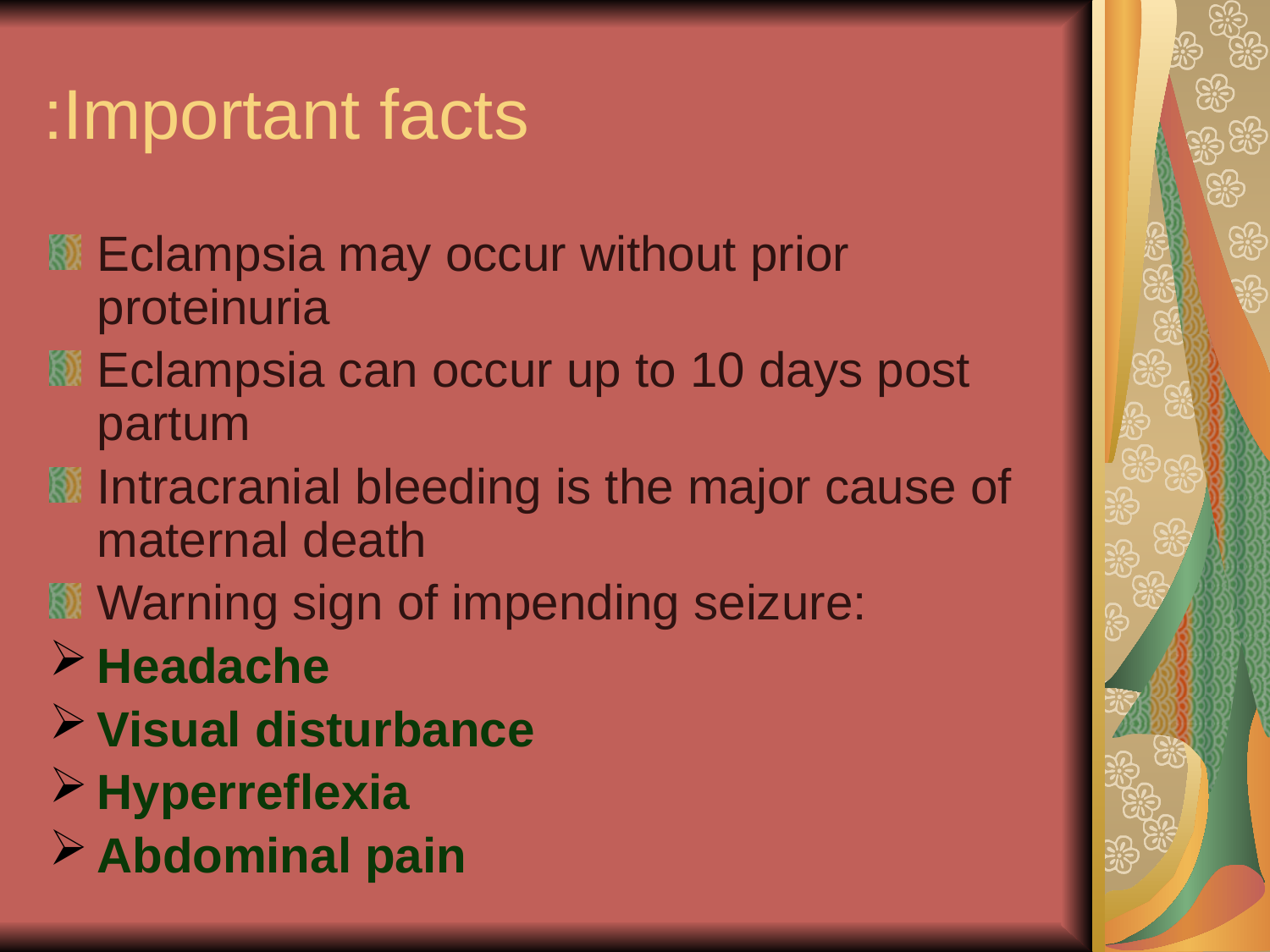

# Important facts:
Eclampsia may occur without prior proteinuria
Eclampsia can occur up to 10 days post partum
Intracranial bleeding is the major cause of maternal death
Warning sign of impending seizure:
Headache
Visual disturbance
Hyperreflexia
Abdominal pain